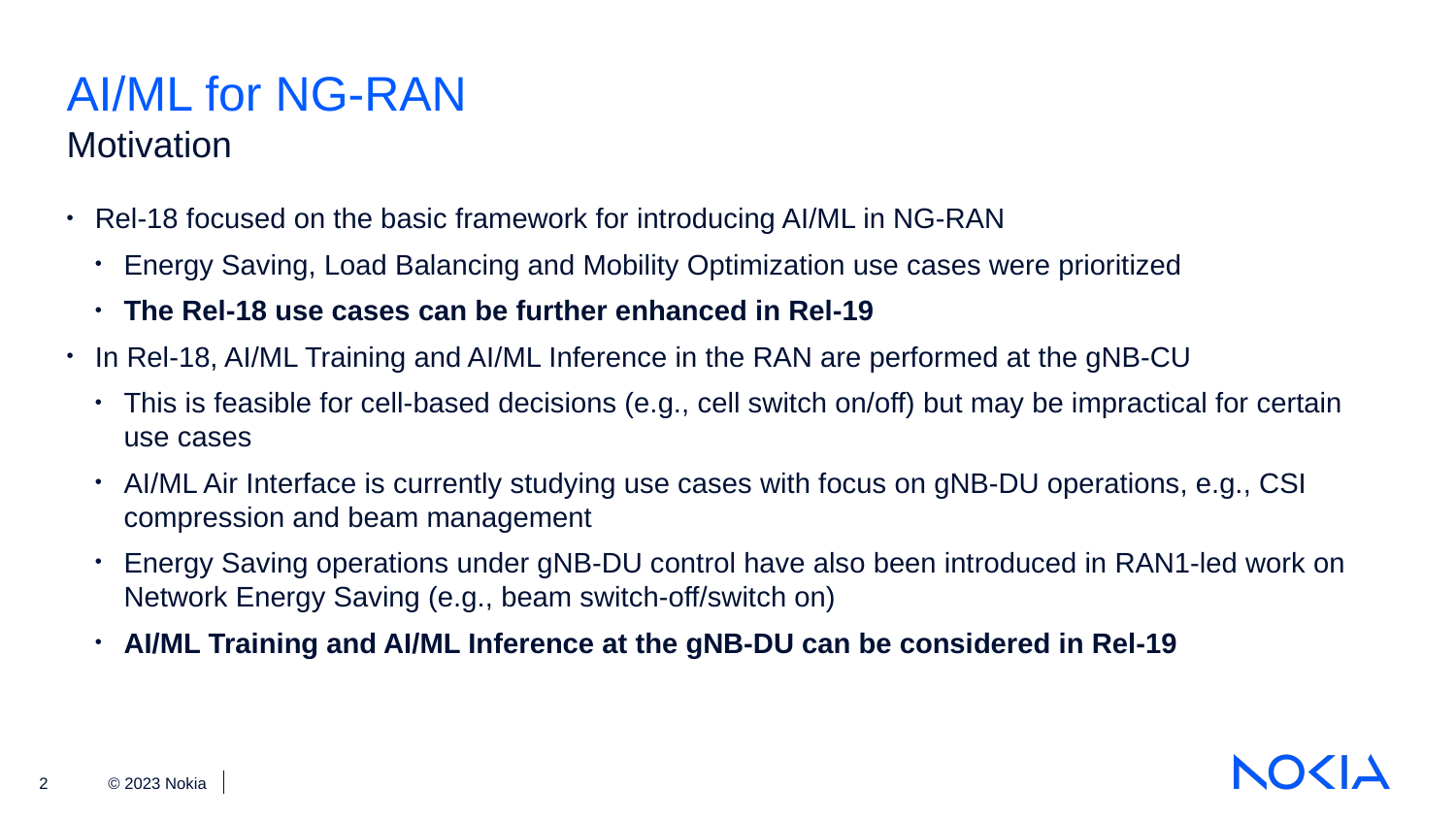

AI/ML for NG-RAN
Motivation
Rel-18 focused on the basic framework for introducing AI/ML in NG-RAN
Energy Saving, Load Balancing and Mobility Optimization use cases were prioritized
The Rel-18 use cases can be further enhanced in Rel-19
In Rel-18, AI/ML Training and AI/ML Inference in the RAN are performed at the gNB-CU
This is feasible for cell-based decisions (e.g., cell switch on/off) but may be impractical for certain use cases
AI/ML Air Interface is currently studying use cases with focus on gNB-DU operations, e.g., CSI compression and beam management
Energy Saving operations under gNB-DU control have also been introduced in RAN1-led work on Network Energy Saving (e.g., beam switch-off/switch on)
AI/ML Training and AI/ML Inference at the gNB-DU can be considered in Rel-19